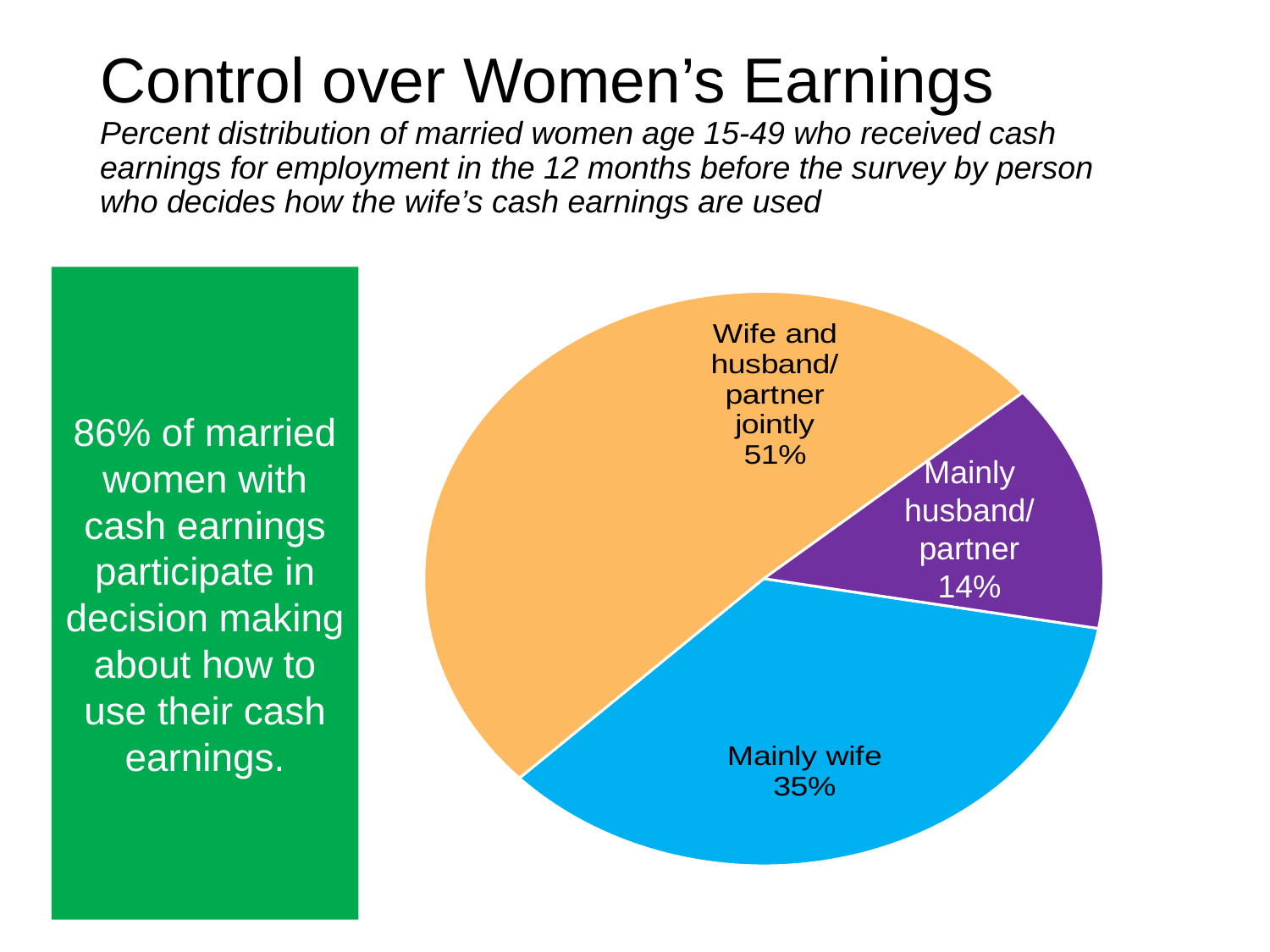

# Control over Women’s Earnings
Percent distribution of married women age 15-49 who received cash earnings for employment in the 12 months before the survey by person who decides how the wife’s cash earnings are used

### Chart

| Category | Sales |
|---|---|
| Mainly wife | 35.0 |
| Wife and husband/ partner jointly | 51.0 |
| Mainly husband/partner | 14.0 |
86% of married women with cash earnings participate in decision making about how to use their cash earnings.
Mainly husband/partner
14%